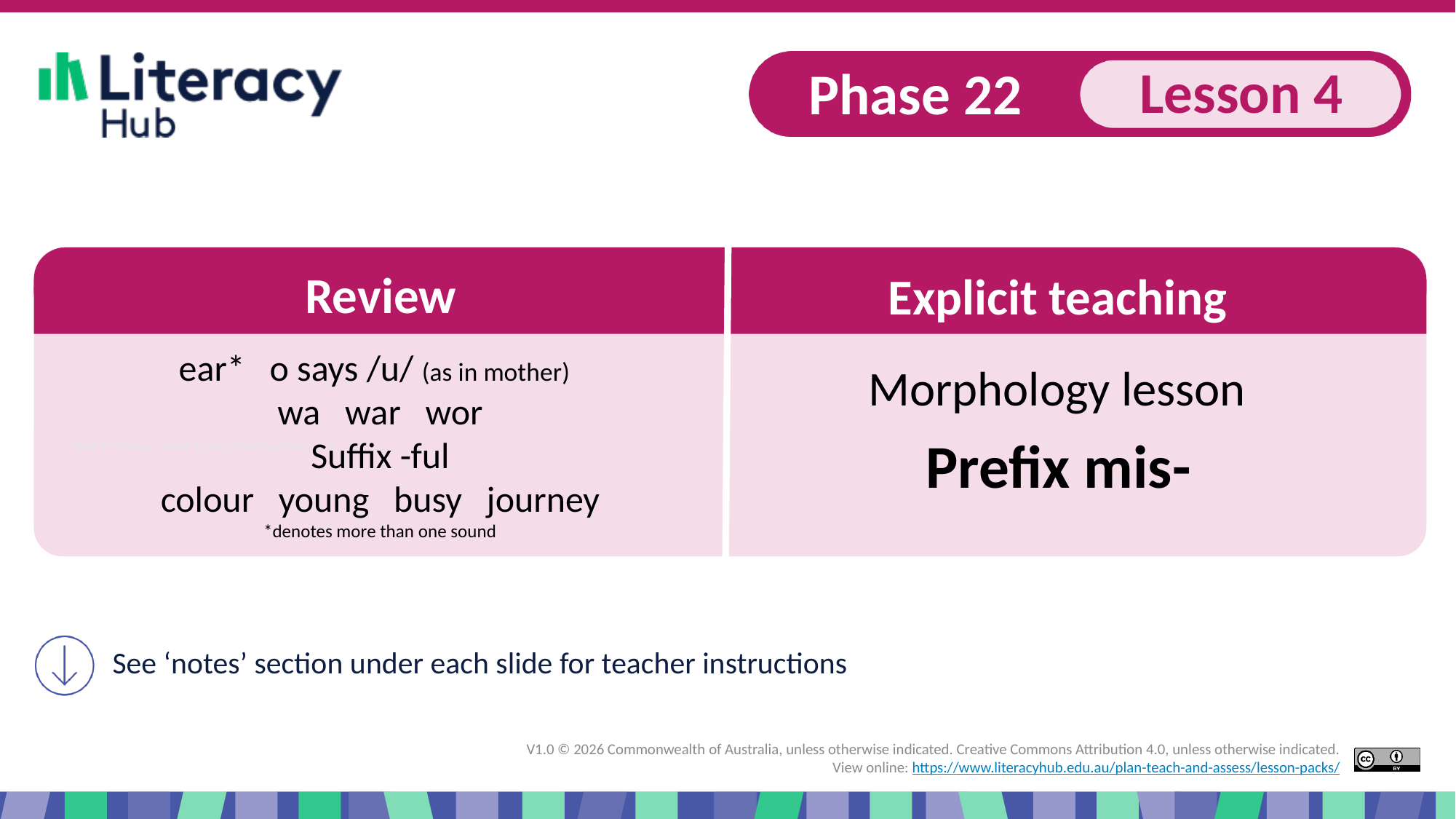

Slide 1 Phase 22, lesson 4 Explicit teaching Prefix mis-
ear*   o says /u/ (as in mother)
wa   war   wor
Suffix -ful
colour   young   busy   journey
*denotes more than one sound

Prefix mis-